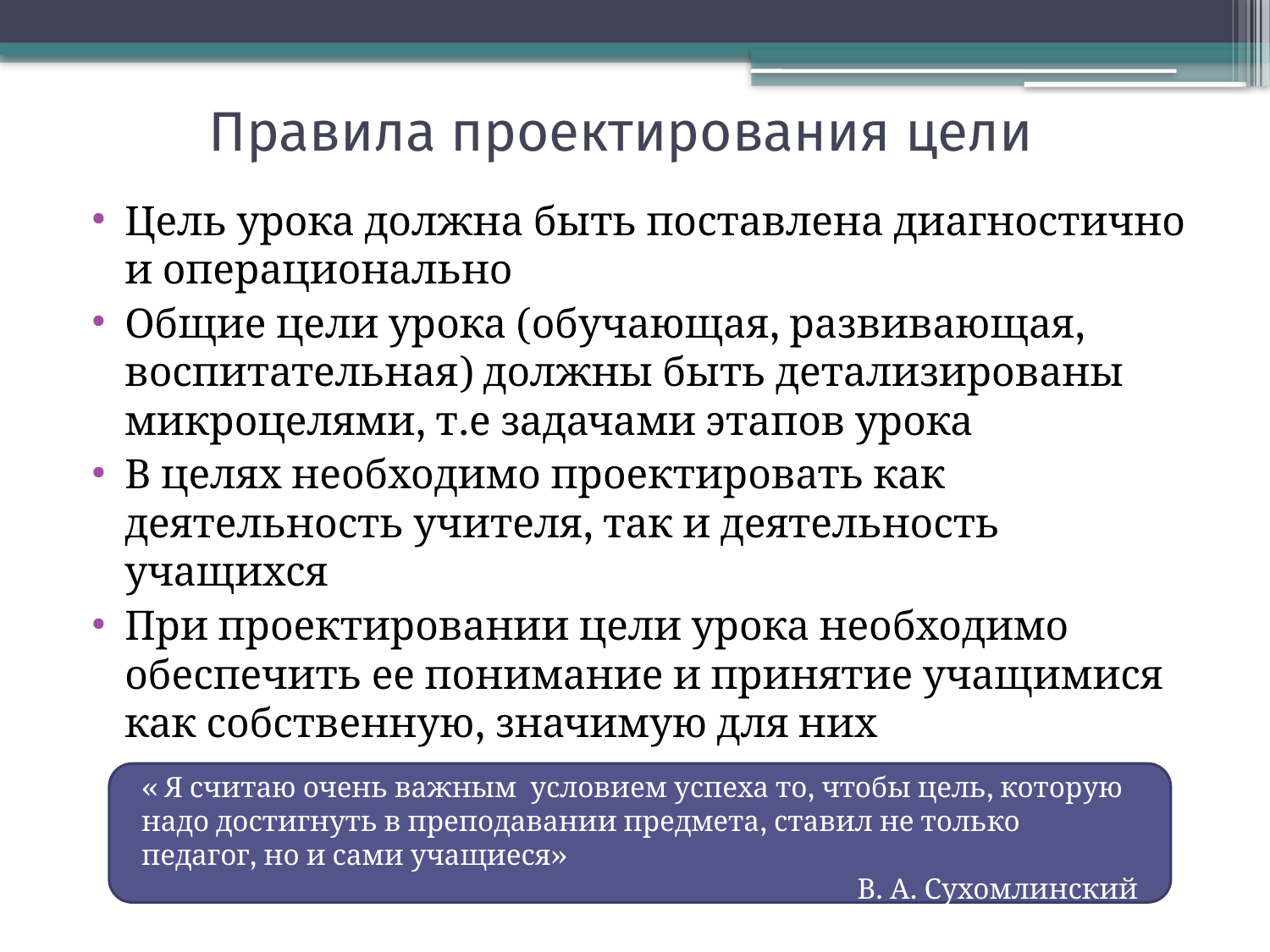

# Правила проектирования цели
Цель урока должна быть поставлена диагностично и операционально
Общие цели урока (обучающая, развивающая, воспитательная) должны быть детализированы микроцелями, т.е задачами этапов урока
В целях необходимо проектировать как деятельность учителя, так и деятельность учащихся
При проектировании цели урока необходимо обеспечить ее понимание и принятие учащимися как собственную, значимую для них

« Я считаю очень важным  условием успеха то, чтобы цель, которую надо достигнуть в преподавании предмета, ставил не только педагог, но и сами учащиеся»
В. А. Сухомлинский